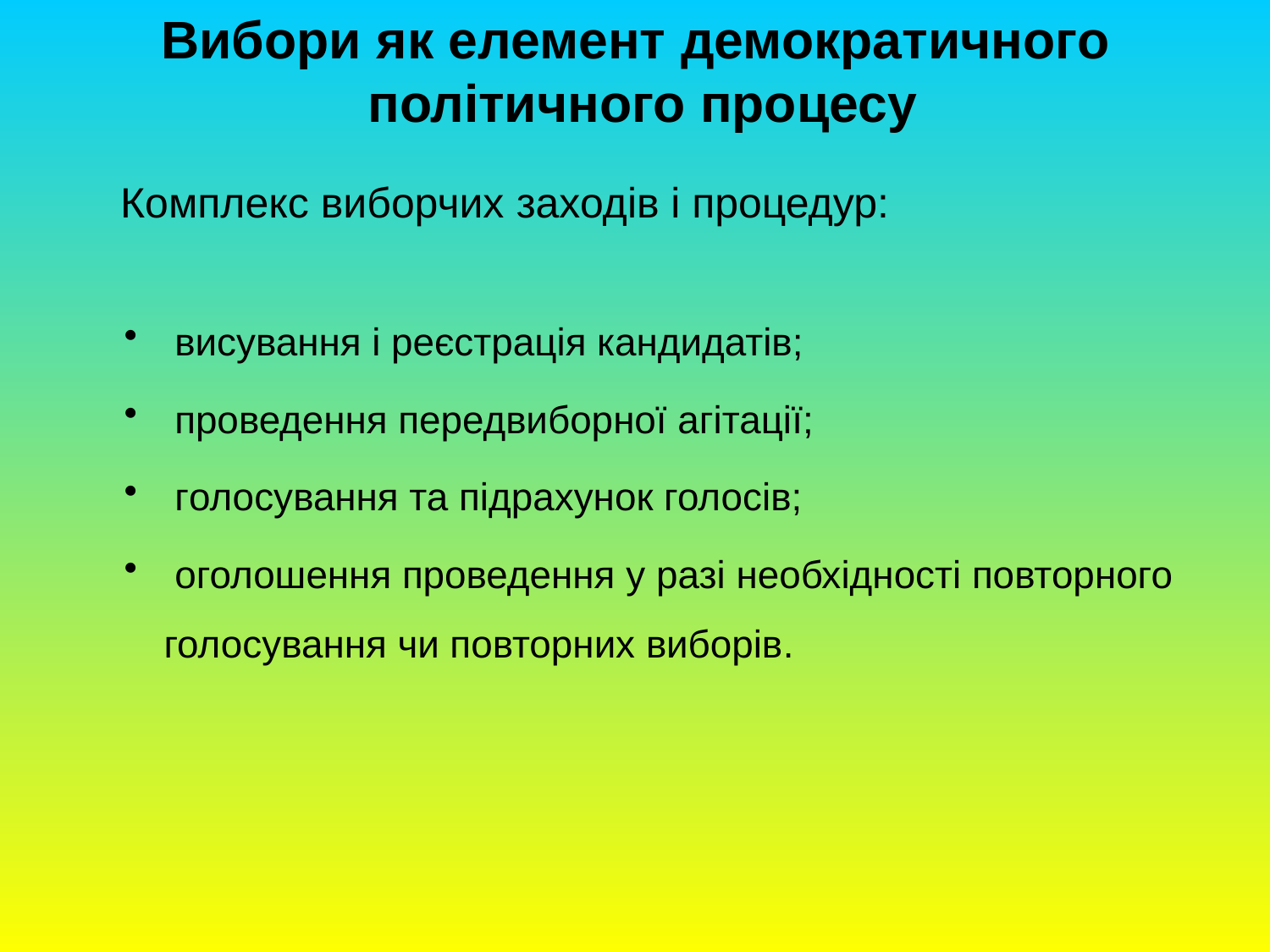

# Вибори як елемент демократичного політичного процесу
	 Комплекс виборчих заходів і процедур:

 висування і реєстрація кандидатів;
 проведення передвиборної агітації;
 голосування та підрахунок голосів;
 оголошення проведення у разі необхідності повторного голосування чи повторних виборів.